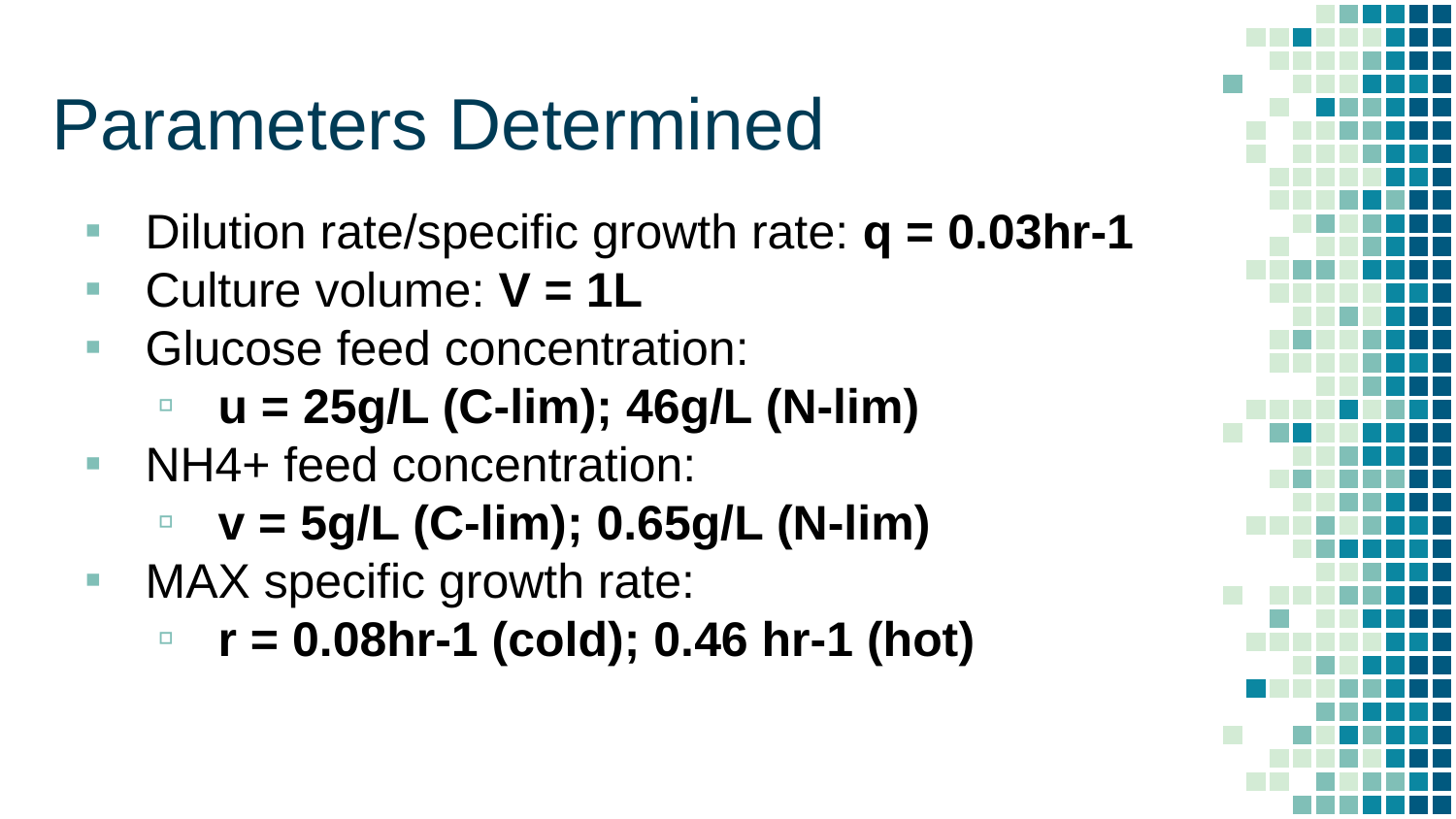

# Parameters Determined
Dilution rate/specific growth rate: q = 0.03hr-1
Culture volume: V = 1L
Glucose feed concentration:
u = 25g/L (C-lim); 46g/L (N-lim)
NH4+ feed concentration:
v = 5g/L (C-lim); 0.65g/L (N-lim)
MAX specific growth rate:
r = 0.08hr-1 (cold); 0.46 hr-1 (hot)